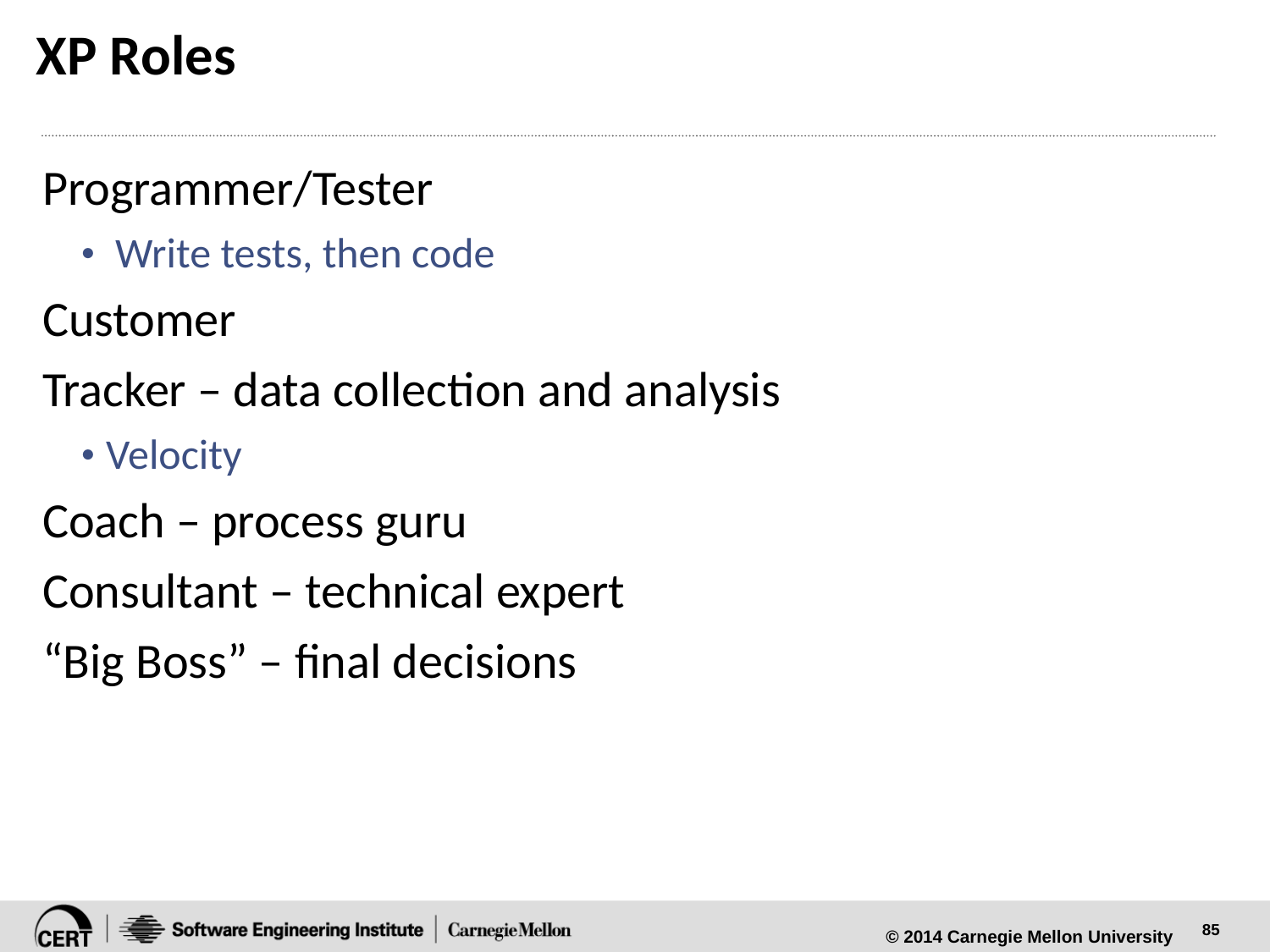

# XP Roles
Programmer/Tester
 Write tests, then code
Customer
Tracker – data collection and analysis
Velocity
Coach – process guru
Consultant – technical expert
“Big Boss” – final decisions